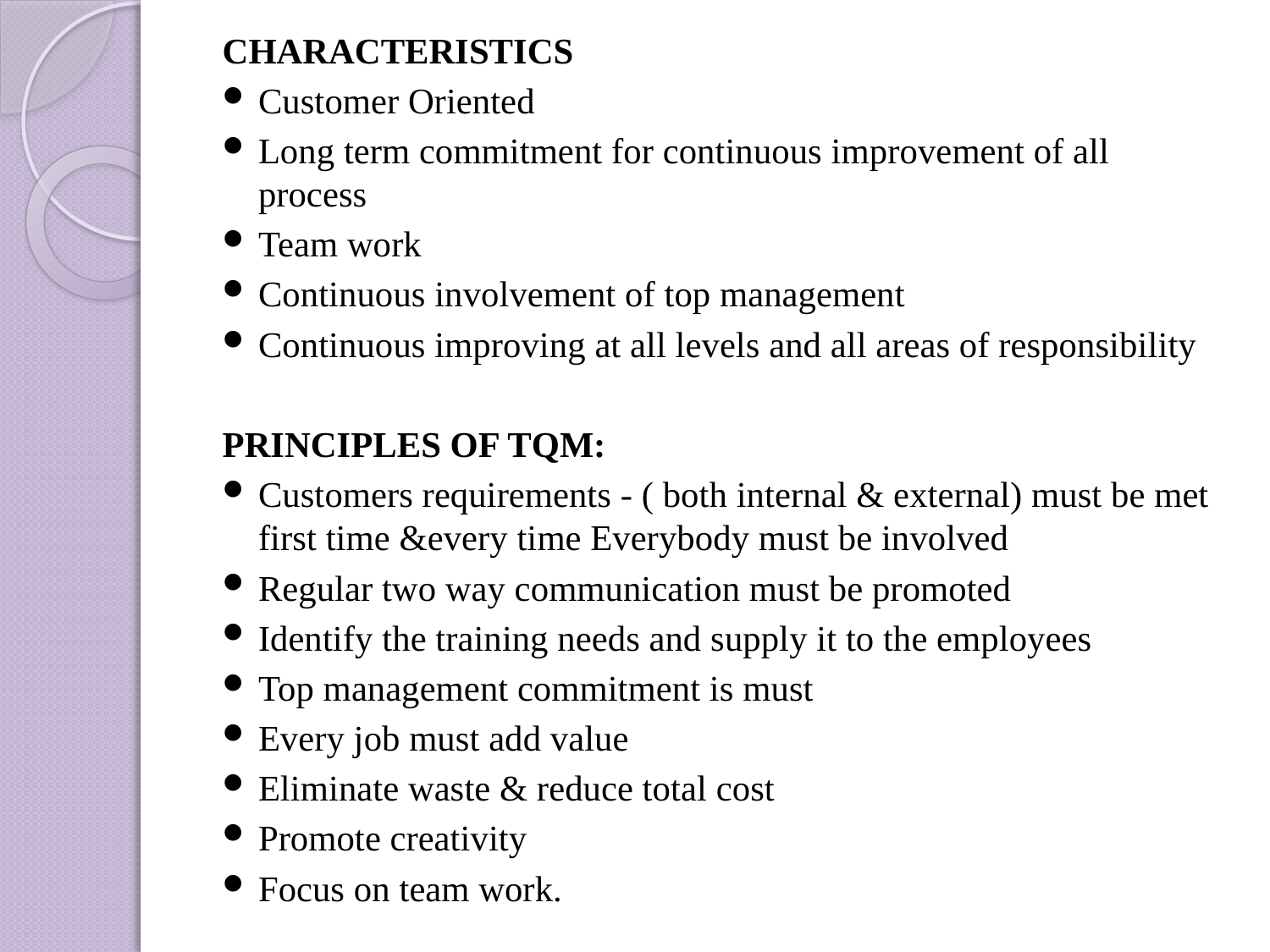

CHARACTERISTICS
Customer Oriented
Long term commitment for continuous improvement of all process
Team work
Continuous involvement of top management
Continuous improving at all levels and all areas of responsibility

PRINCIPLES OF TQM:
Customers requirements - ( both internal & external) must be met first time &every time Everybody must be involved
Regular two way communication must be promoted
Identify the training needs and supply it to the employees
Top management commitment is must
Every job must add value
Eliminate waste & reduce total cost
Promote creativity
Focus on team work.